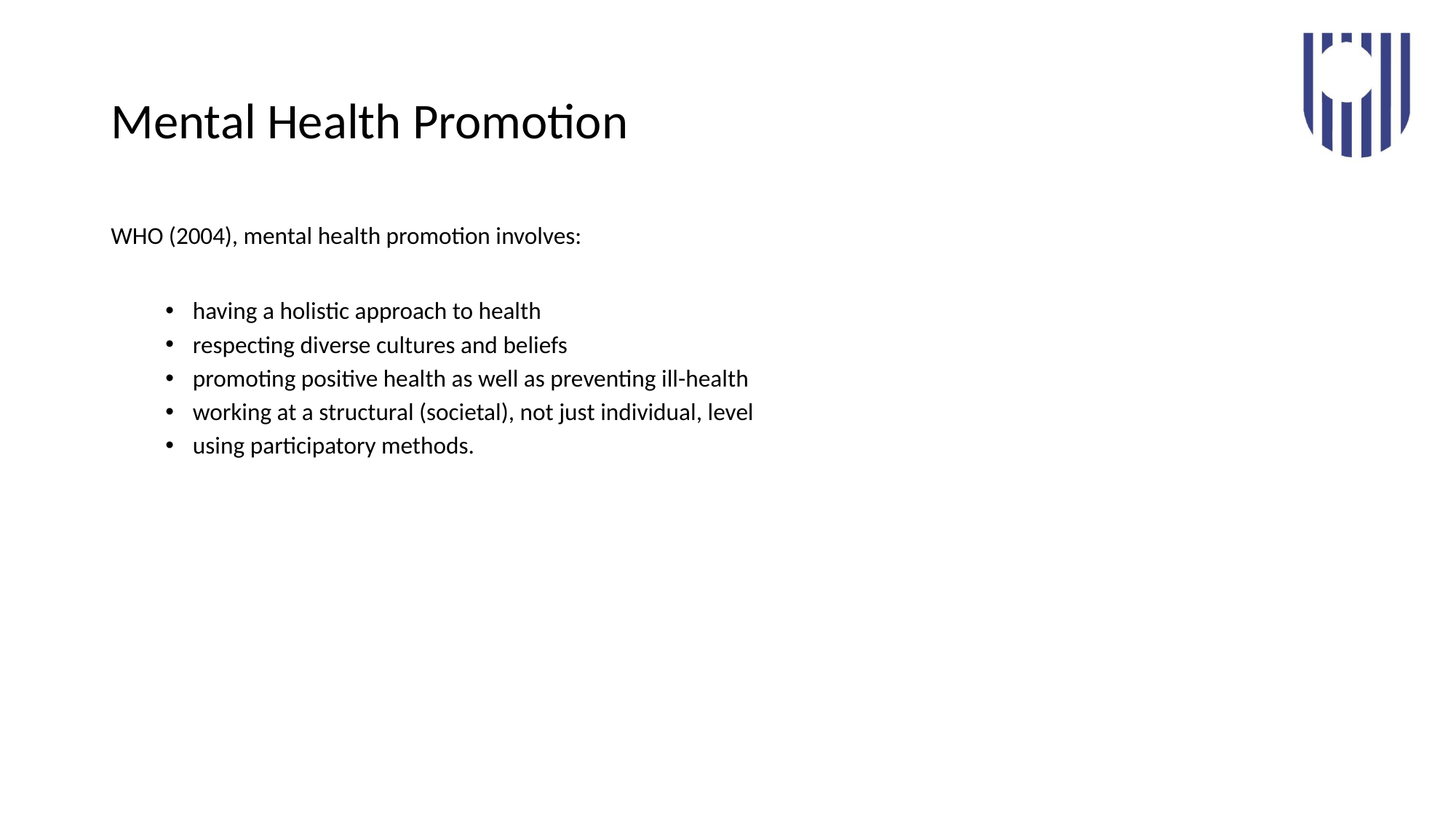

# Mental Health Promotion
WHO (2004), mental health promotion involves:

having a holistic approach to health
respecting diverse cultures and beliefs
promoting positive health as well as preventing ill-health
working at a structural (societal), not just individual, level
using participatory methods.